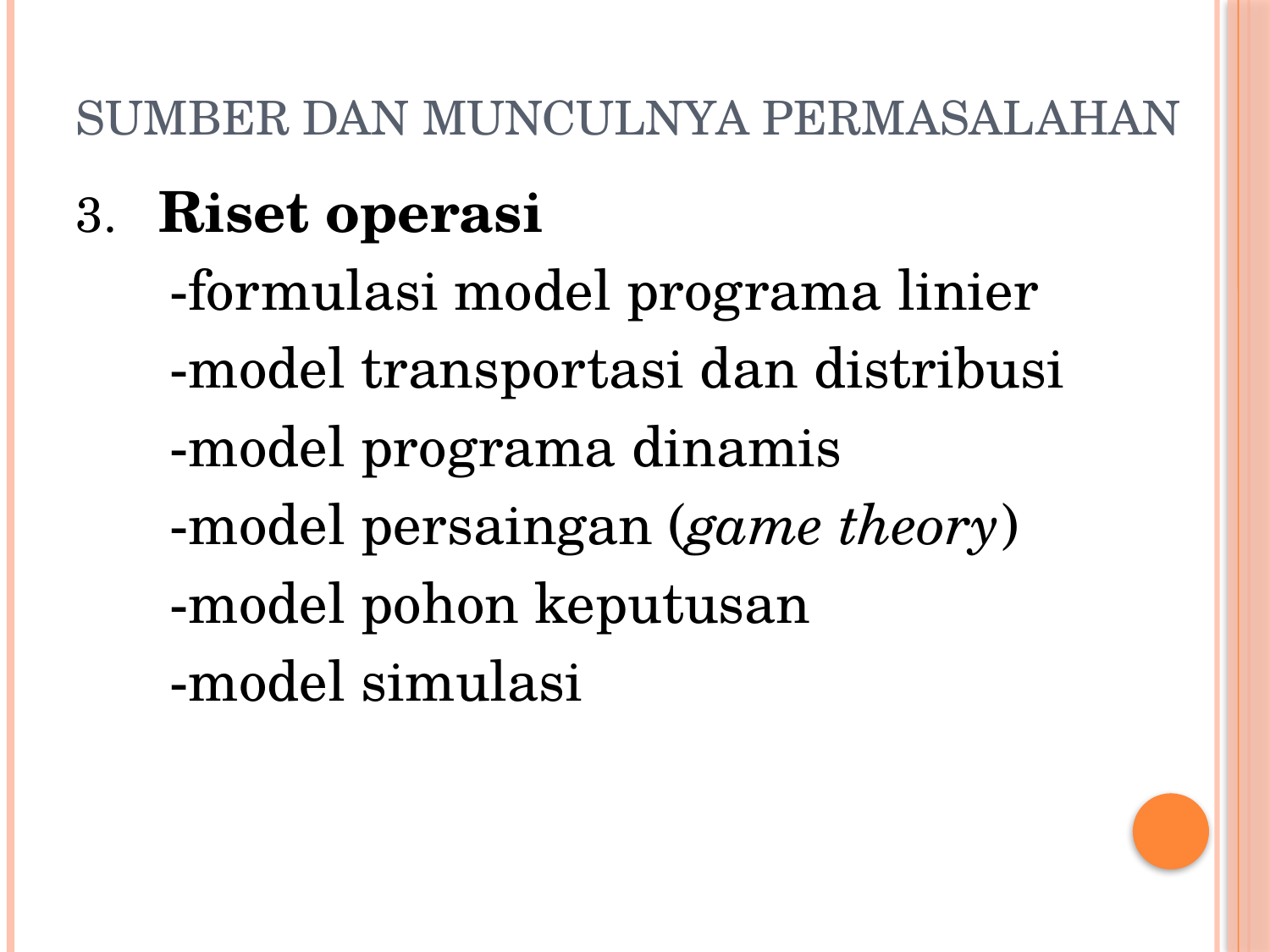

# Sumber dan Munculnya Permasalahan
3.   Riset operasi
      -formulasi model programa linier
      -model transportasi dan distribusi
      -model programa dinamis
      -model persaingan (game theory)
      -model pohon keputusan
      -model simulasi